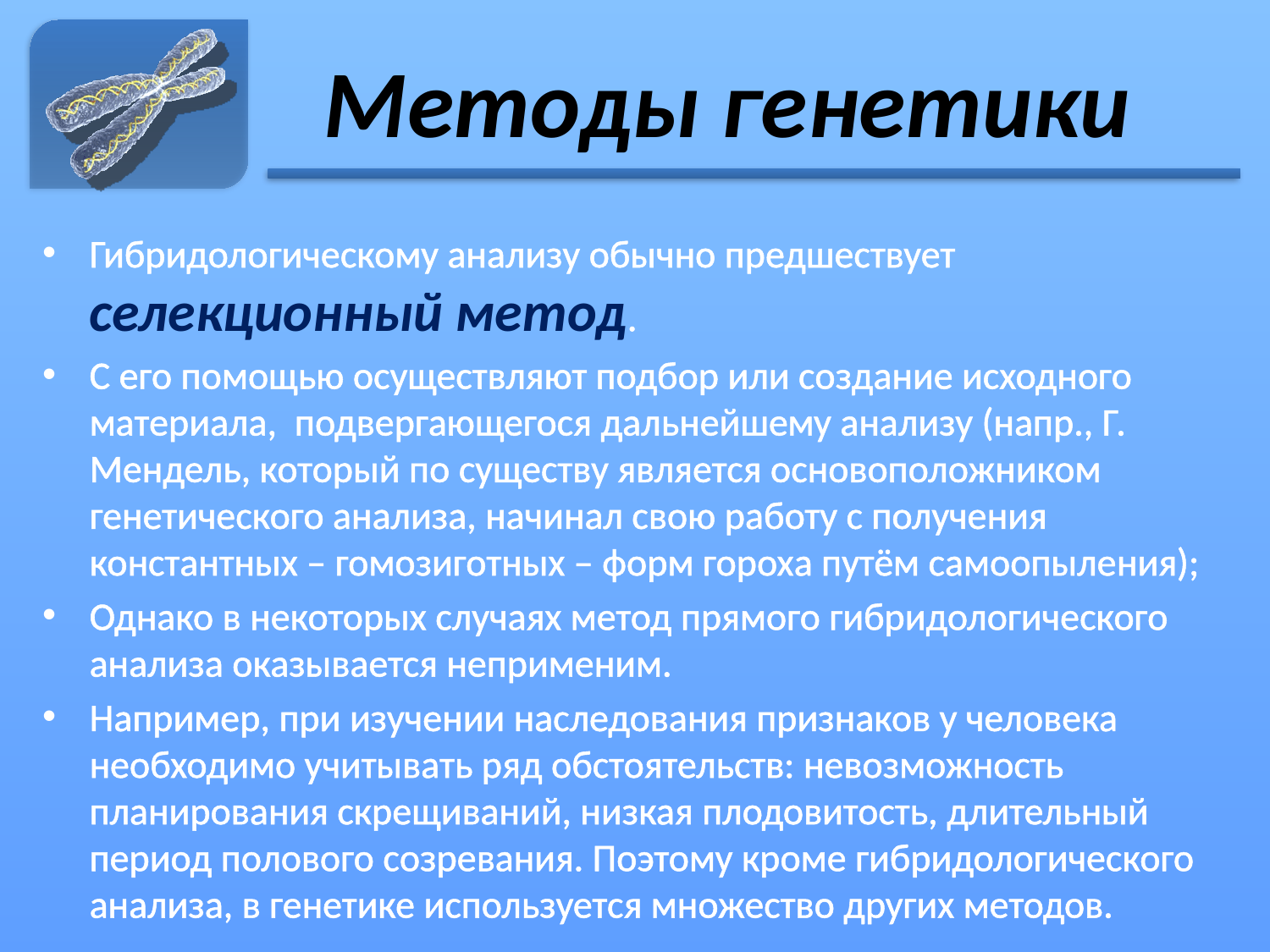

# Методы генетики
Гибридологическому анализу обычно предшествует селекционный метод.
С его помощью осуществляют подбор или создание исходного  материала,  подвергающегося дальнейшему анализу (напр., Г. Мендель, который по существу является основопо­ложником генетического анализа, начинал свою работу с получения константных – гомозиготных – форм гороха путём самоопыле­ния);
Однако в некоторых случаях метод прямого гибридологического анализа оказывается неприменим.
Например, при изучении наследования признаков у человека необходимо учитывать ряд обстоятельств: невозможность планирования скрещиваний, низкая плодовитость, длительный период полового созревания. Поэтому кроме гибридологического анализа, в генетике используется множество других методов.